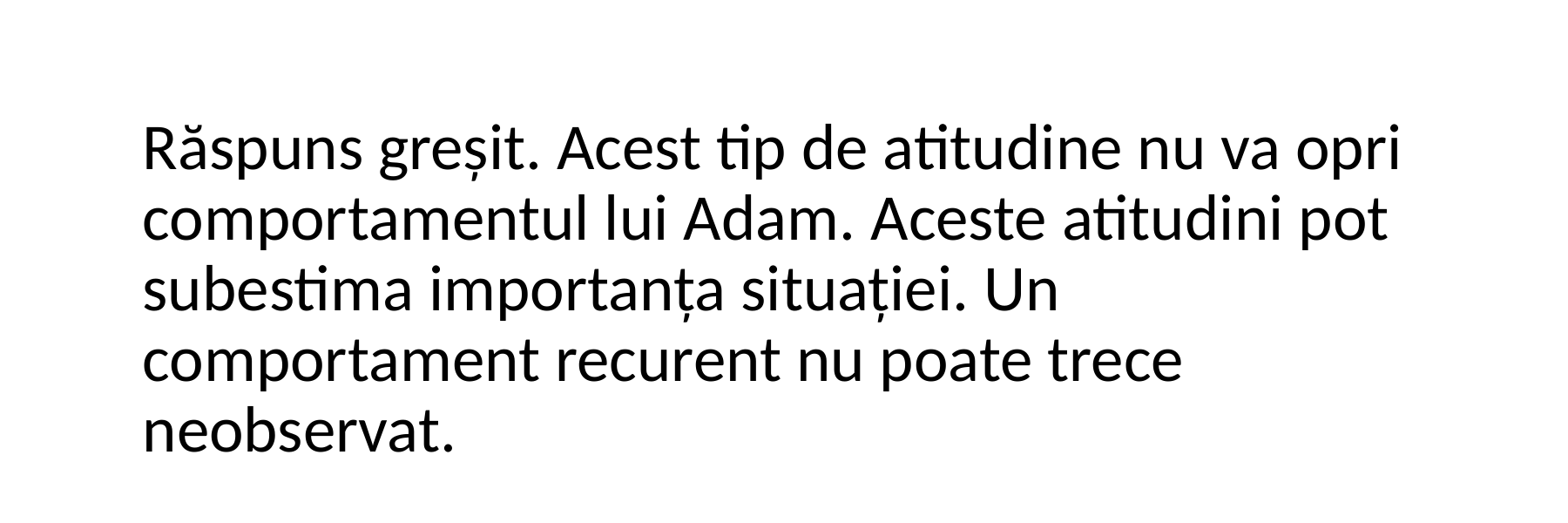

Răspuns greșit. Acest tip de atitudine nu va opri comportamentul lui Adam. Aceste atitudini pot subestima importanța situației. Un comportament recurent nu poate trece neobservat.